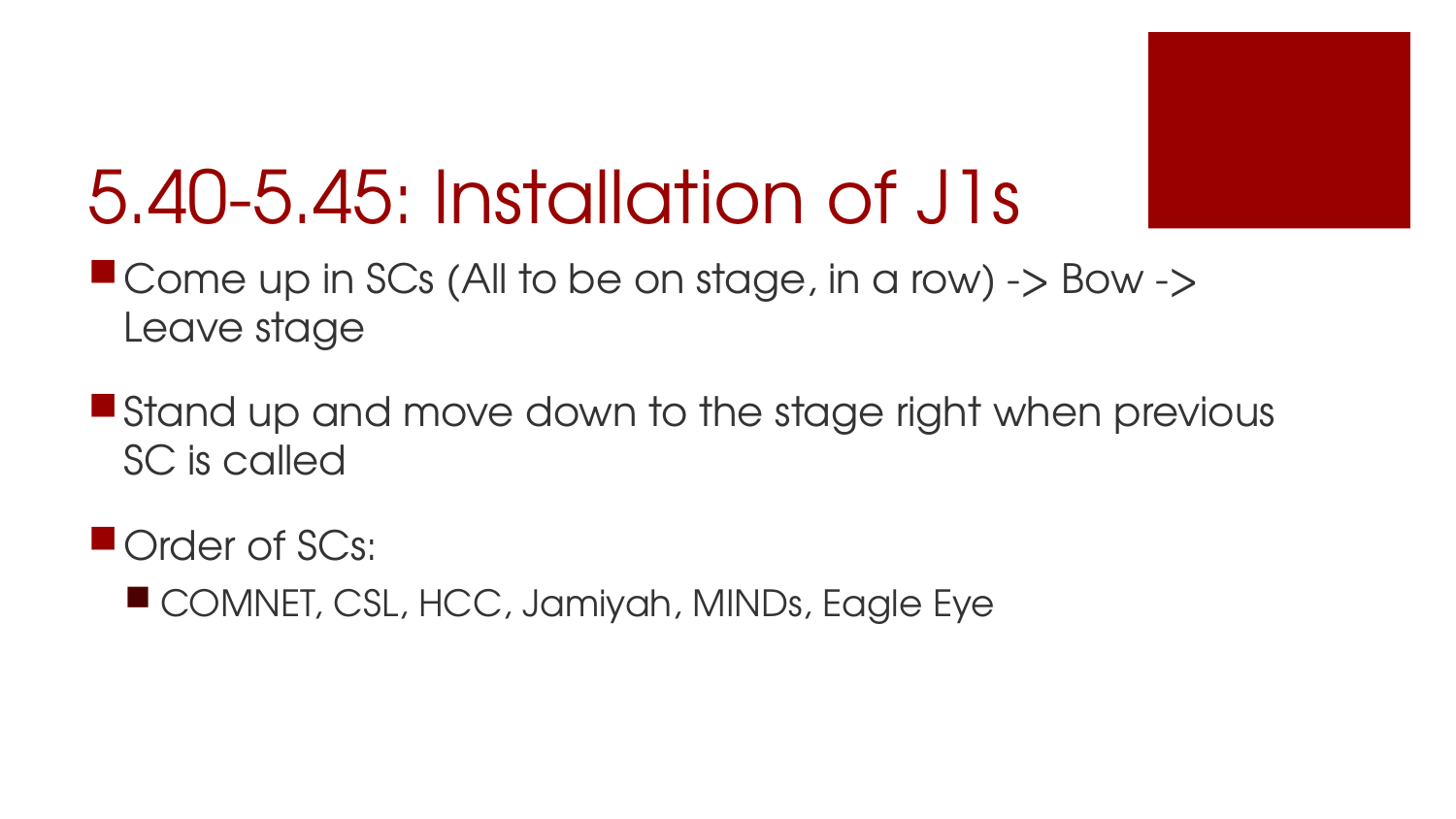

# 5.40-5.45: Installation of J1s
Come up in SCs (All to be on stage, in a row) -> Bow -> Leave stage
Stand up and move down to the stage right when previous SC is called
Order of SCs:
COMNET, CSL, HCC, Jamiyah, MINDs, Eagle Eye